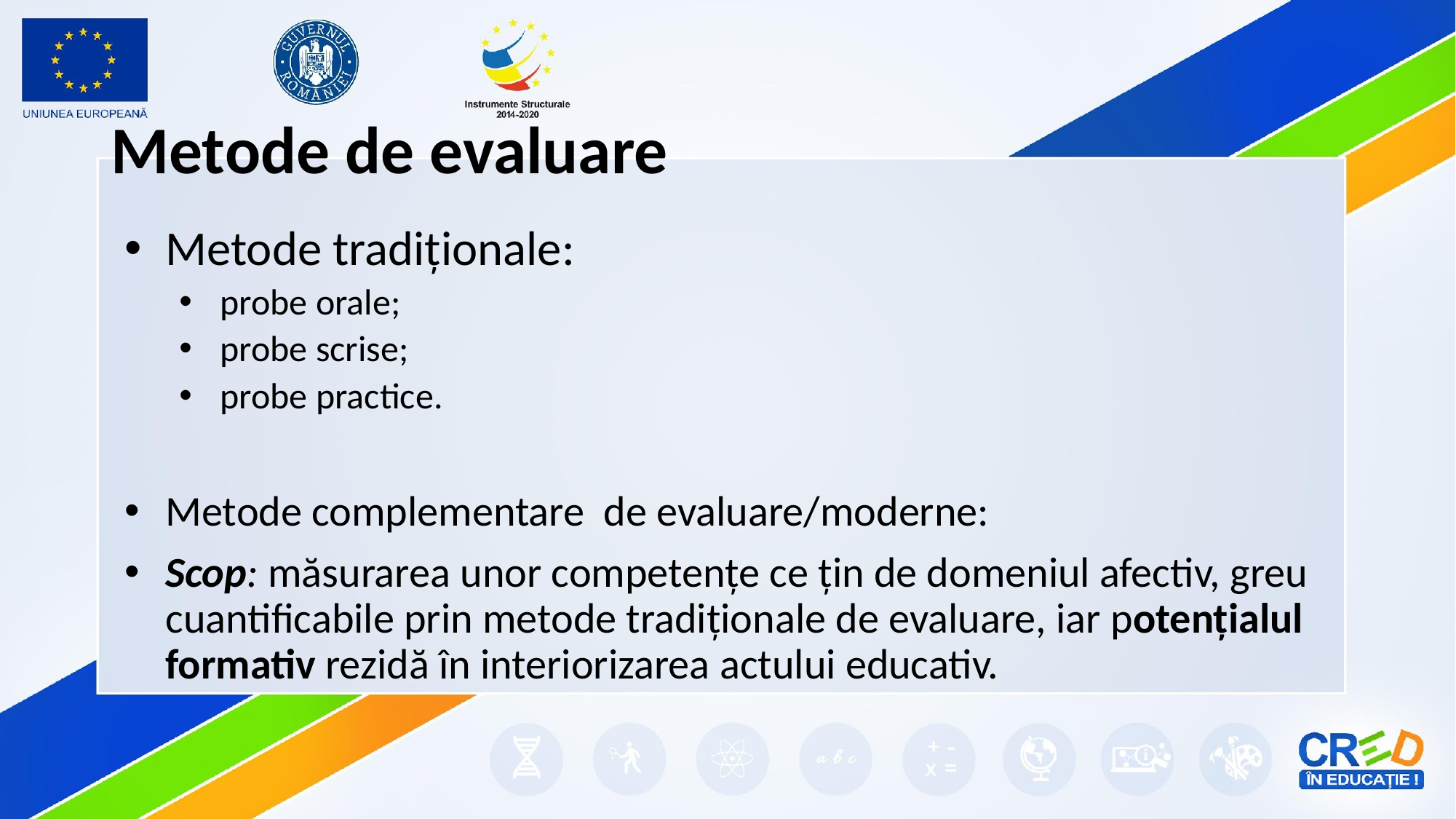

# Metode de evaluare
Metode tradiționale:
probe orale;
probe scrise;
probe practice.

Metode complementare  de evaluare/moderne:
Scop: măsurarea unor competențe ce țin de domeniul afectiv, greu cuantificabile prin metode tradiționale de evaluare, iar potențialul formativ rezidă în interiorizarea actului educativ.